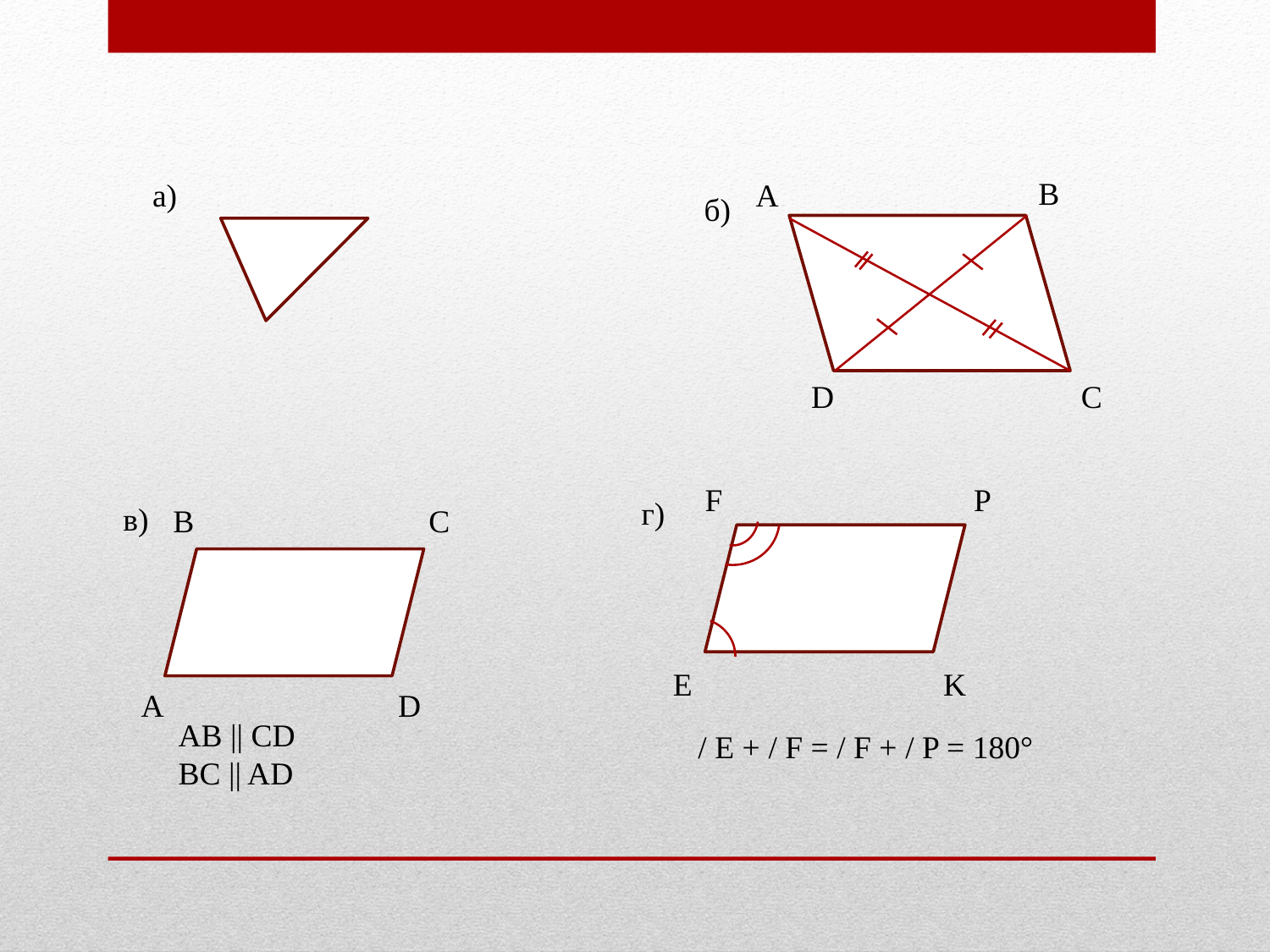

B
a)
A
б)

D
C

F
P
г)
в)

B
C

E
K
A
D
AB || CD
BC || AD
/ E + / F = / F + / P = 180°